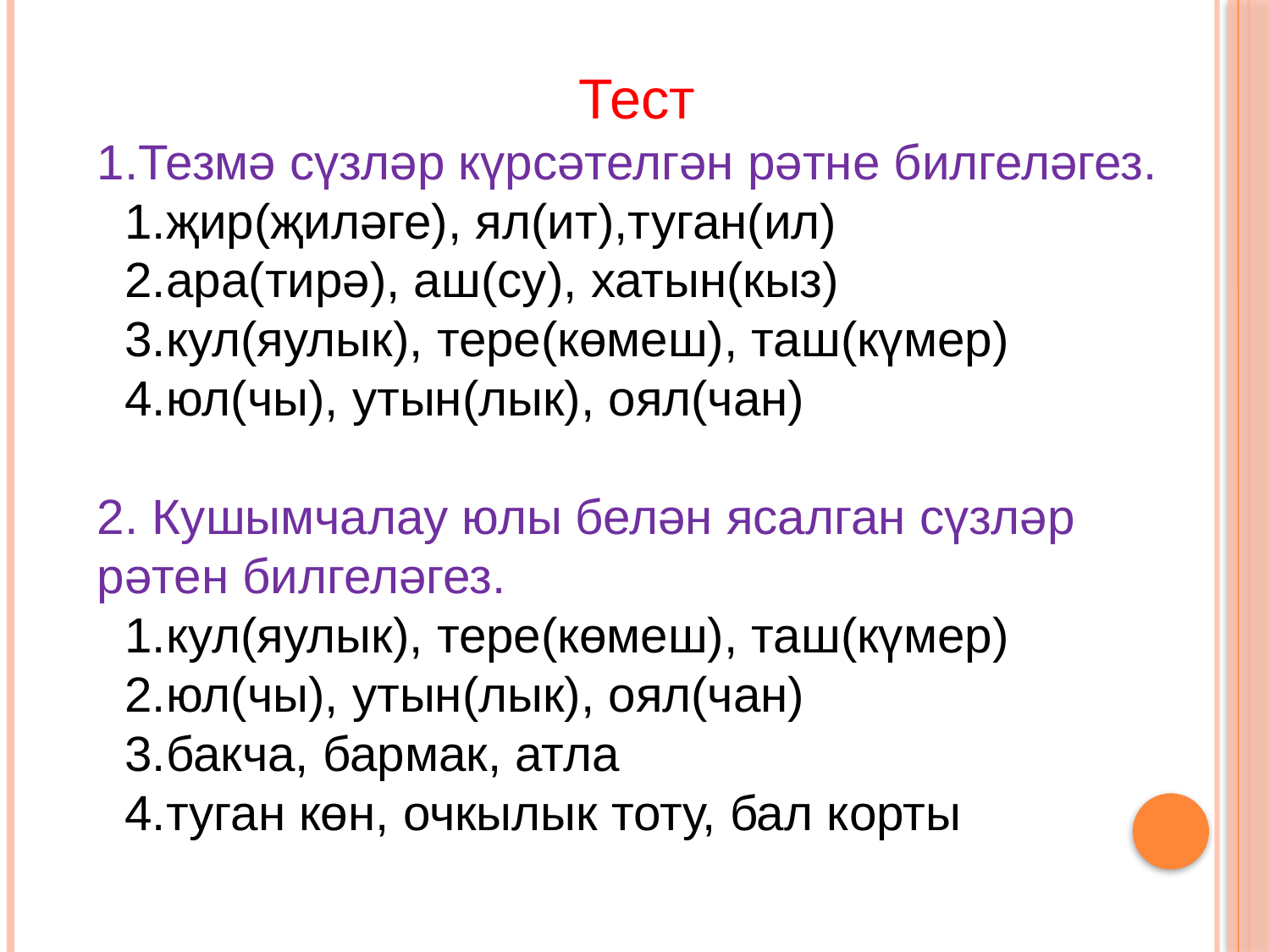

Тест
1.Тезмә сүзләр күрсәтелгән рәтне билгеләгез.
  1.җир(җиләге), ял(ит),туган(ил)
  2.ара(тирә), аш(су), хатын(кыз)
  3.кул(яулык), тере(көмеш), таш(күмер)
  4.юл(чы), утын(лык), оял(чан)

2. Кушымчалау юлы белән ясалган сүзләр рәтен билгеләгез.
  1.кул(яулык), тере(көмеш), таш(күмер)
  2.юл(чы), утын(лык), оял(чан)
  3.бакча, бармак, атла
  4.туган көн, очкылык тоту, бал корты